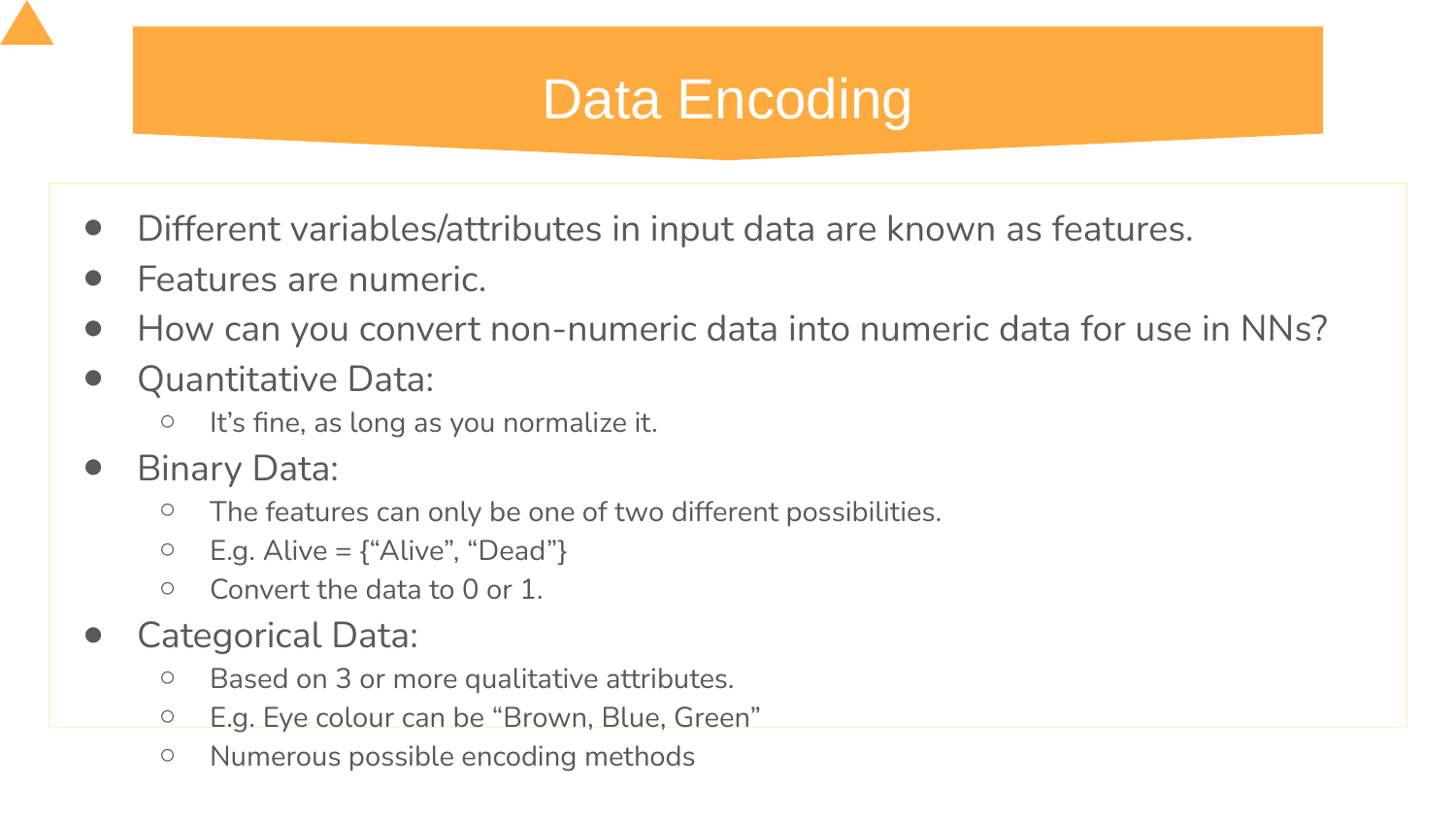

# Data Encoding
Different variables/attributes in input data are known as features.
Features are numeric.
How can you convert non-numeric data into numeric data for use in NNs?
Quantitative Data:
It’s fine, as long as you normalize it.
Binary Data:
The features can only be one of two different possibilities.
E.g. Alive = {“Alive”, “Dead”}
Convert the data to 0 or 1.
Categorical Data:
Based on 3 or more qualitative attributes.
E.g. Eye colour can be “Brown, Blue, Green”
Numerous possible encoding methods